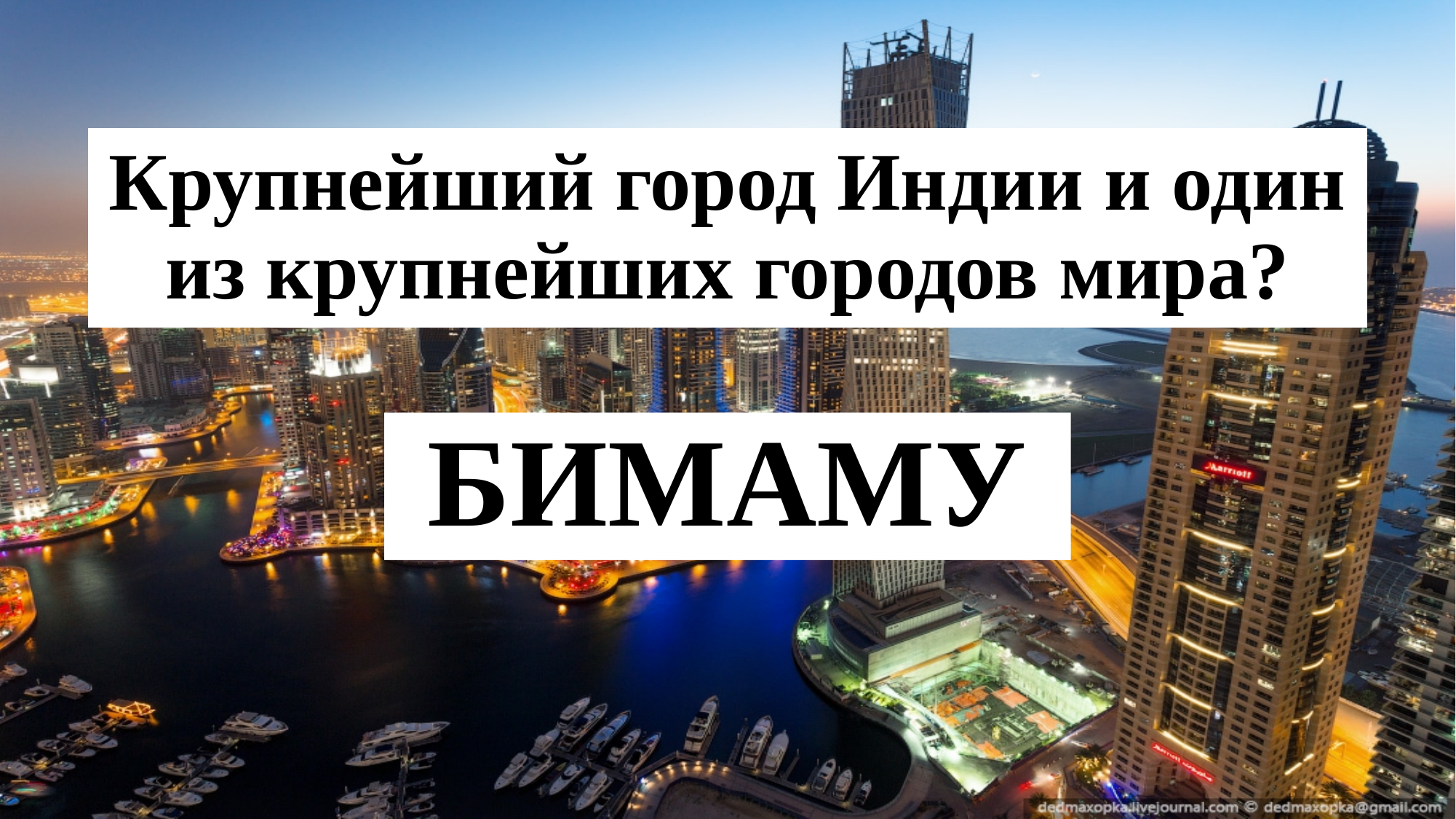

# Крупнейший город Индии и один из крупнейших городов мира?
БИМАМУ